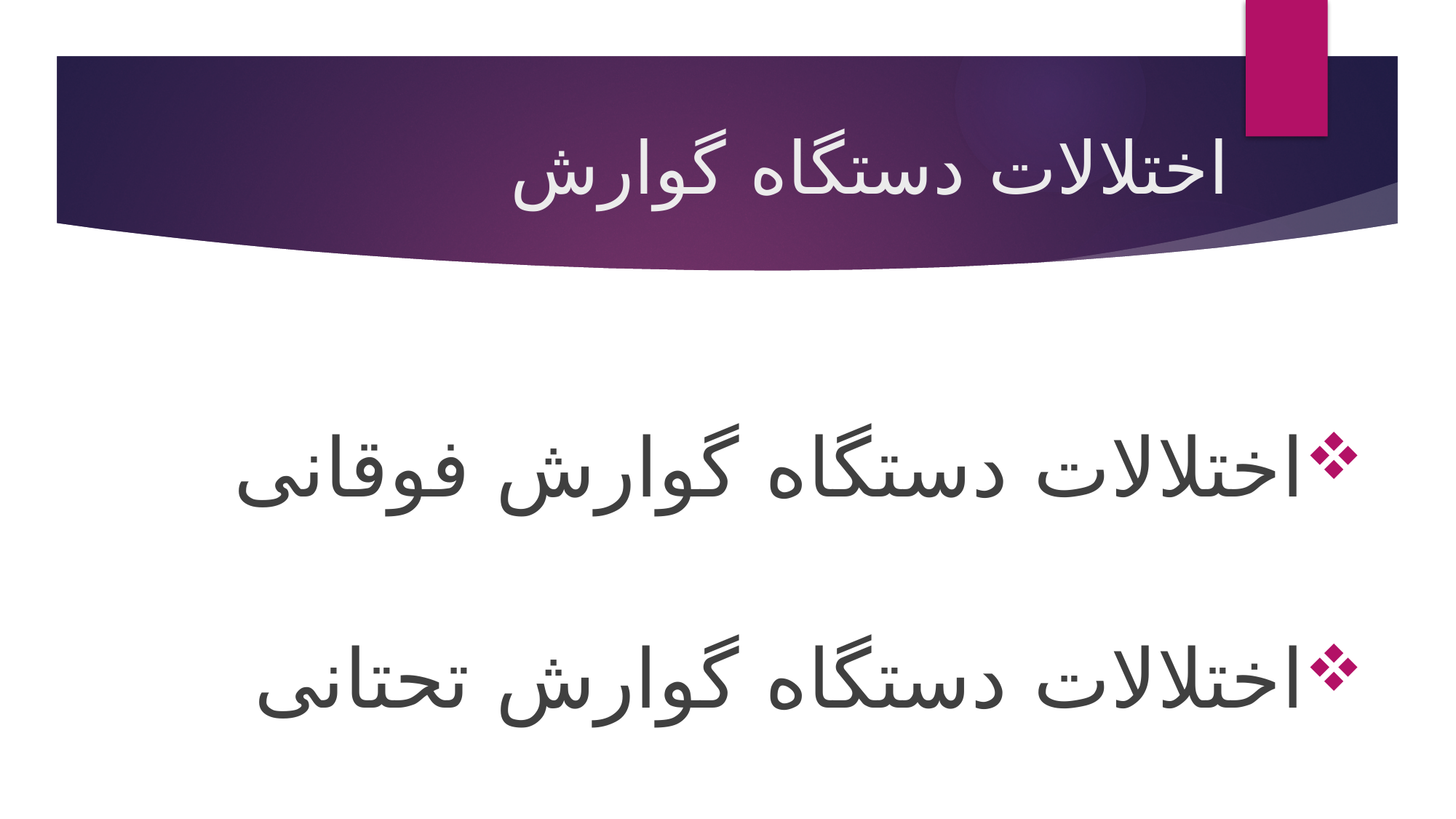

# اختلالات دستگاه گوارش
اختلالات دستگاه گوارش فوقانی
اختلالات دستگاه گوارش تحتانی